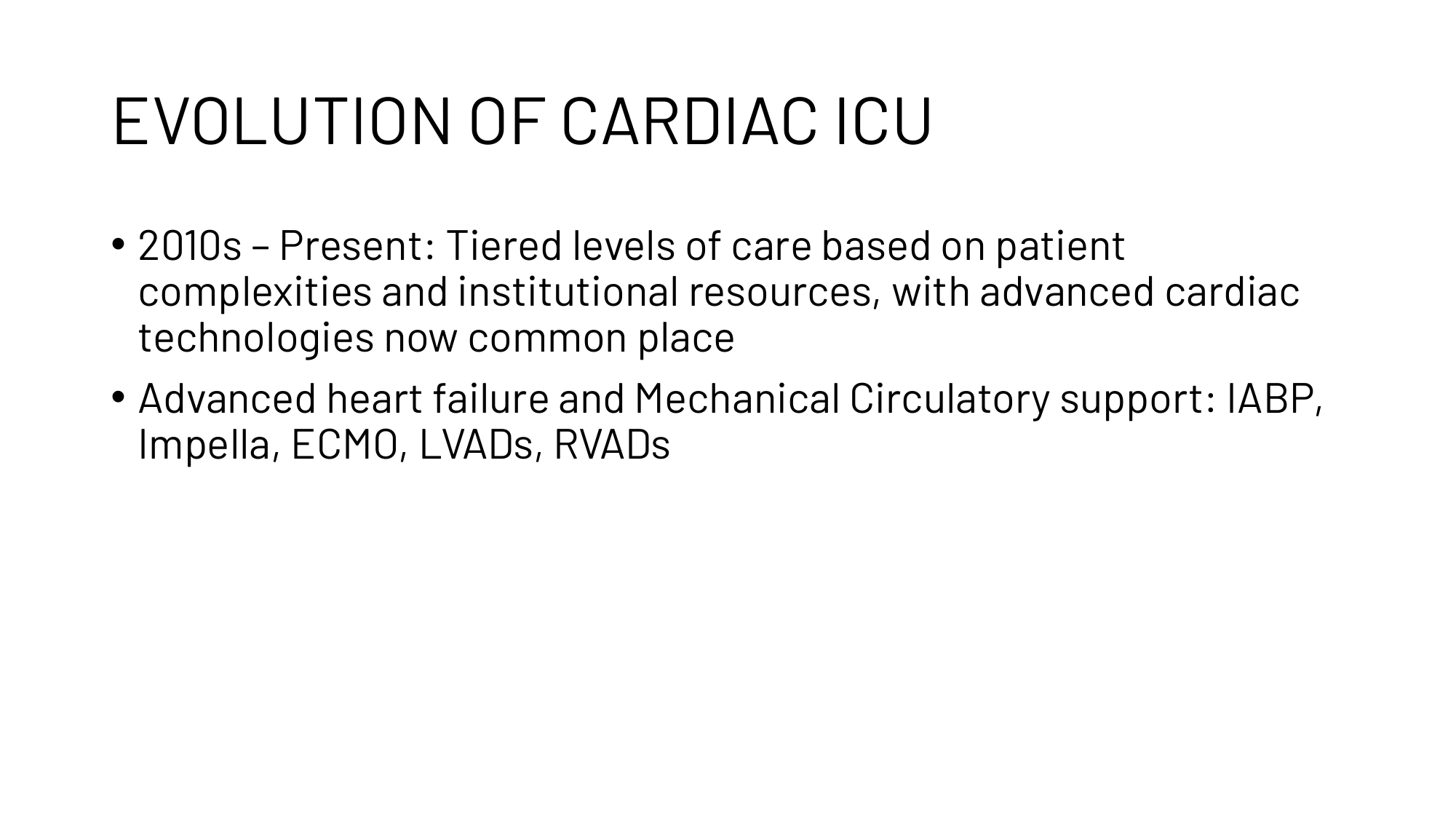

# EVOLUTION OF CARDIAC ICU
2010s – Present: Tiered levels of care based on patient complexities and institutional resources, with advanced cardiac technologies now common place
Advanced heart failure and Mechanical Circulatory support: IABP, Impella, ECMO, LVADs, RVADs